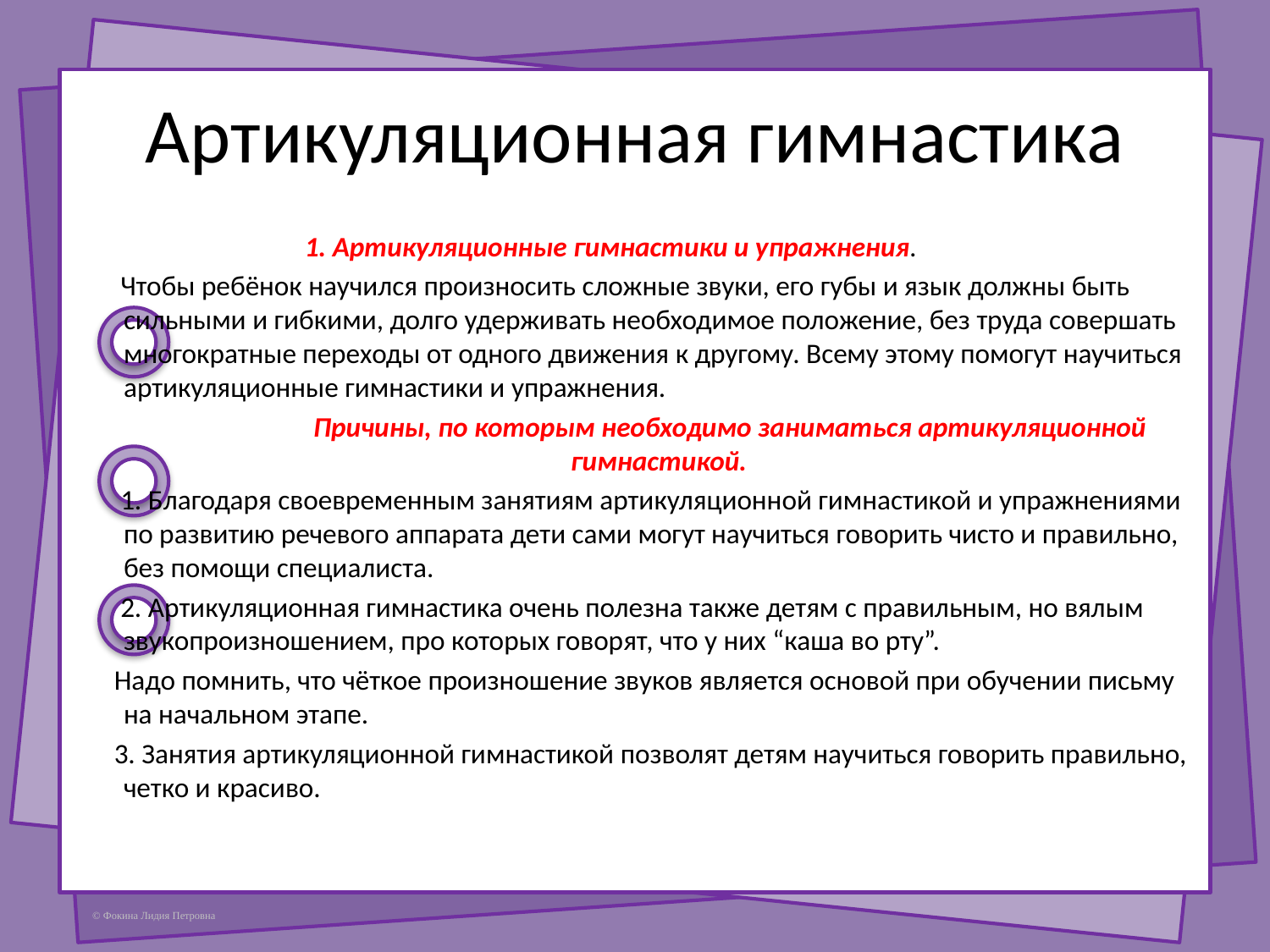

# Артикуляционная гимнастика
                                    1. Артикуляционные гимнастики и упражнения.
       Чтобы ребёнок научился произносить сложные звуки, его губы и язык должны быть сильными и гибкими, долго удерживать необходимое положение, без труда совершать многократные переходы от одного движения к другому. Всему этому помогут научиться артикуляционные гимнастики и упражнения.
                              Причины, по которым необходимо заниматься артикуляционной гимнастикой.
       1. Благодаря своевременным занятиям артикуляционной гимнастикой и упражнениями по развитию речевого аппарата дети сами могут научиться говорить чисто и правильно, без помощи специалиста.
       2. Артикуляционная гимнастика очень полезна также детям с правильным, но вялым звукопроизношением, про которых говорят, что у них “каша во рту”.
      Надо помнить, что чёткое произношение звуков является основой при обучении письму на начальном этапе.
      3. Занятия артикуляционной гимнастикой позволят детям научиться говорить правильно, четко и красиво.